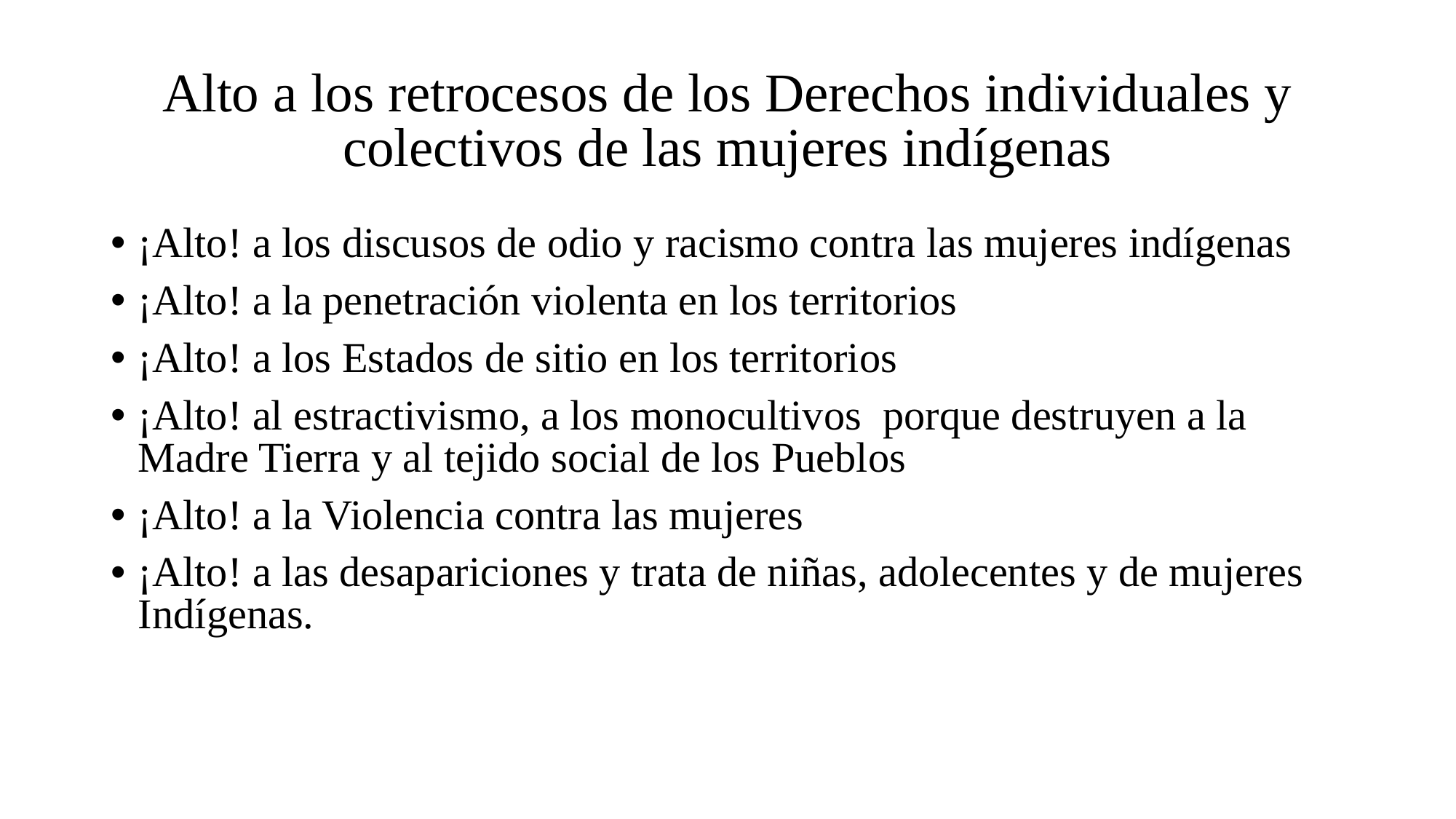

# Alto a los retrocesos de los Derechos individuales y colectivos de las mujeres indígenas
¡Alto! a los discusos de odio y racismo contra las mujeres indígenas
¡Alto! a la penetración violenta en los territorios
¡Alto! a los Estados de sitio en los territorios
¡Alto! al estractivismo, a los monocultivos  porque destruyen a la Madre Tierra y al tejido social de los Pueblos
¡Alto! a la Violencia contra las mujeres
¡Alto! a las desapariciones y trata de niñas, adolecentes y de mujeres Indígenas.